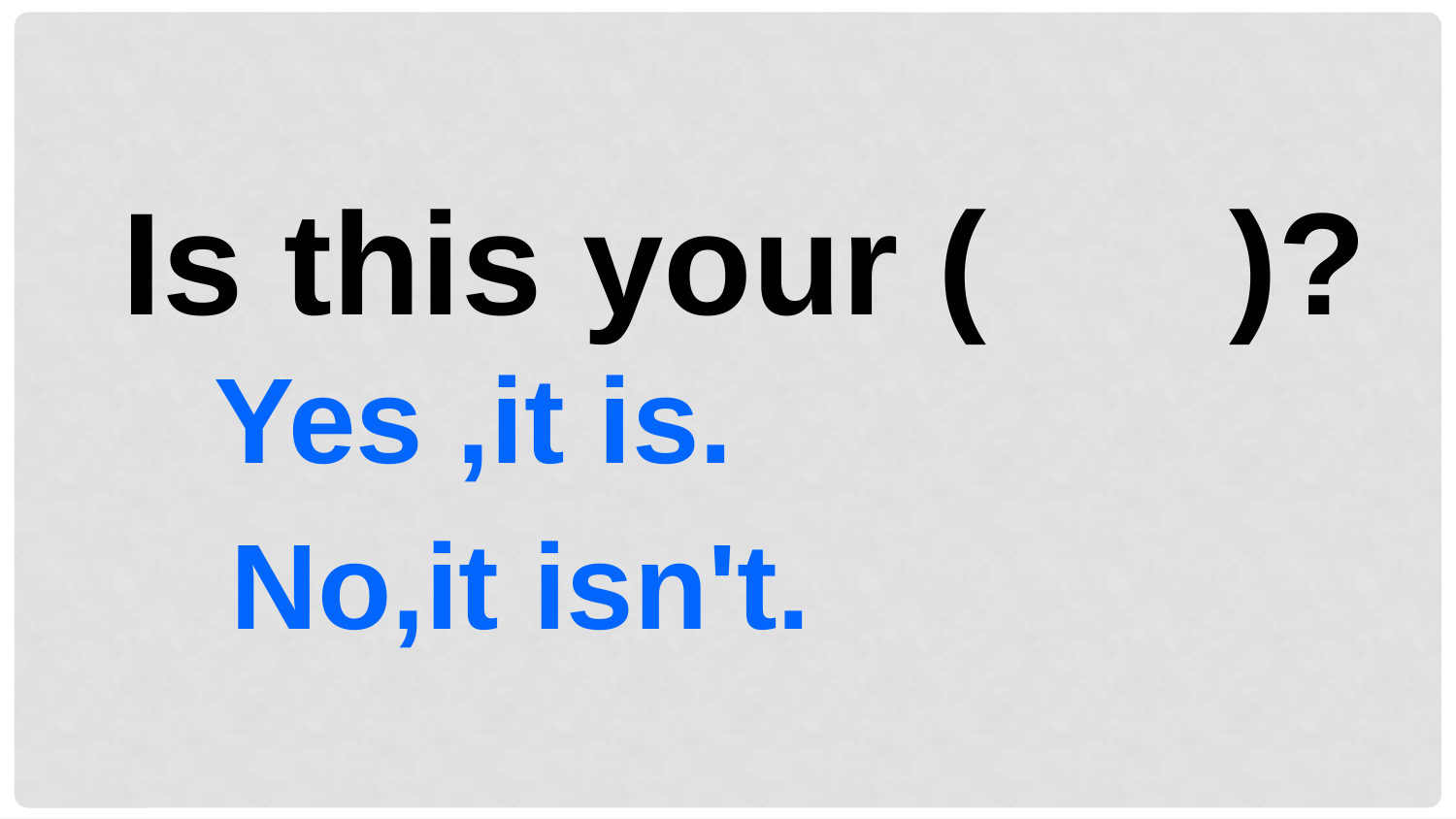

Is this your (      )?
Yes ,it is.
No,it isn't.